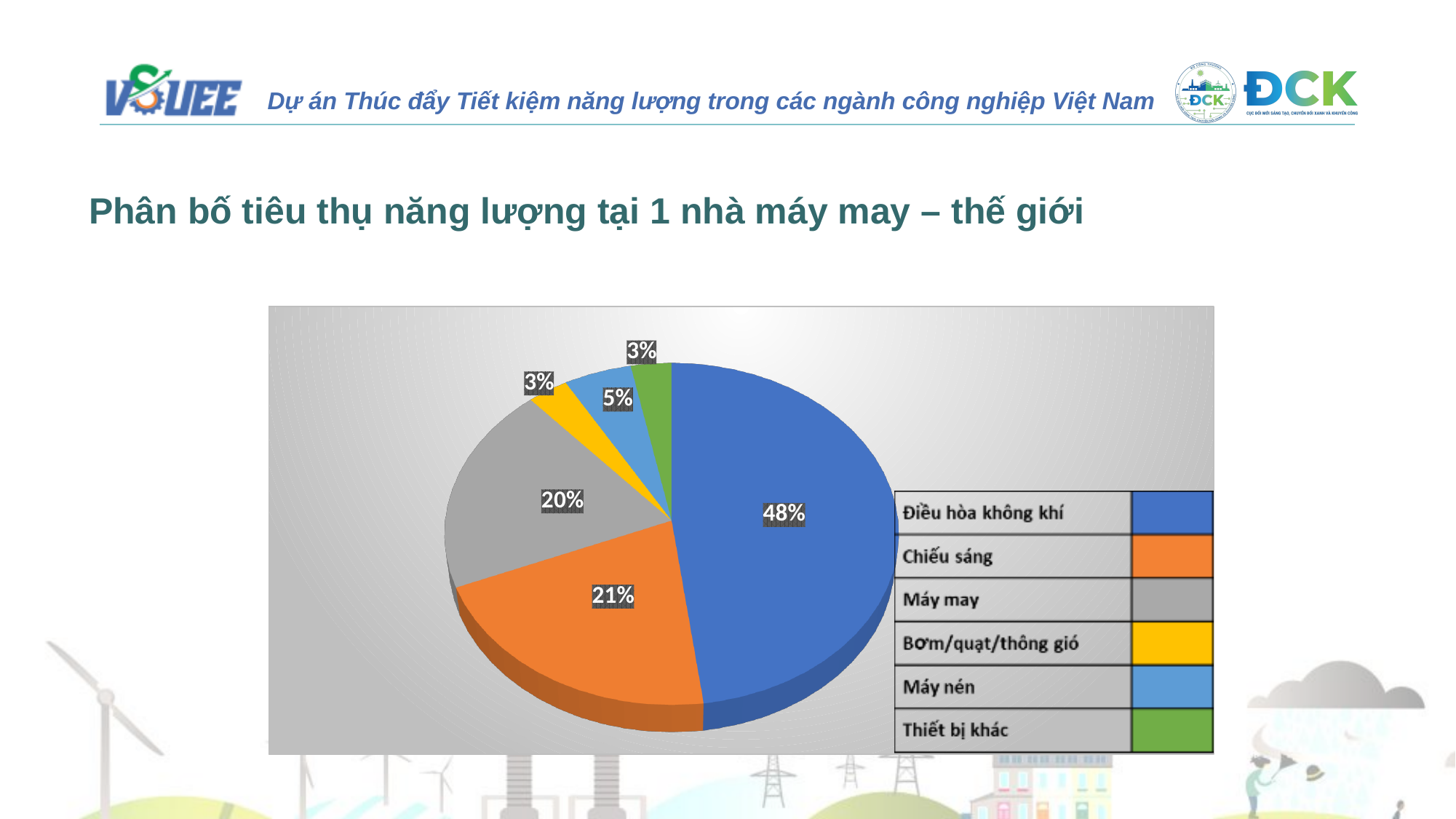

Phân bố tiêu thụ năng lượng tại 1 nhà máy may – thế giới

[unsupported chart]